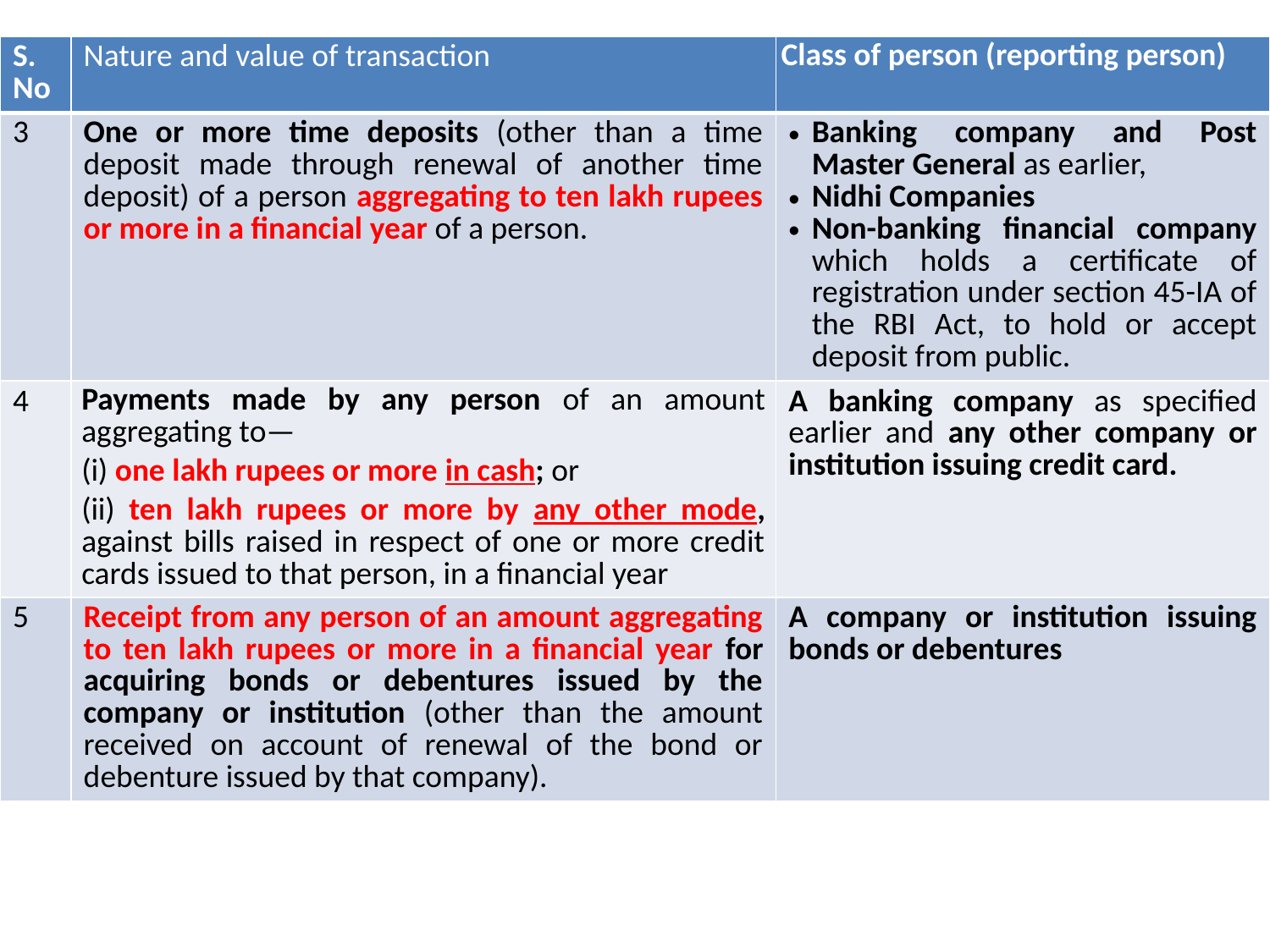

| S. No | Nature and value of transaction | Class of person (reporting person) |
| --- | --- | --- |
| 3 | One or more time deposits (other than a time deposit made through renewal of another time deposit) of a person aggregating to ten lakh rupees or more in a financial year of a person. | Banking company and Post Master General as earlier, Nidhi Companies Non-banking financial company which holds a certificate of registration under section 45-IA of the RBI Act, to hold or accept deposit from public. |
| 4 | Payments made by any person of an amount aggregating to— (i) one lakh rupees or more in cash; or (ii) ten lakh rupees or more by any other mode, against bills raised in respect of one or more credit cards issued to that person, in a financial year | A banking company as specified earlier and any other company or institution issuing credit card. |
| 5 | Receipt from any person of an amount aggregating to ten lakh rupees or more in a financial year for acquiring bonds or debentures issued by the company or institution (other than the amount received on account of renewal of the bond or debenture issued by that company). | A company or institution issuing bonds or debentures |
368